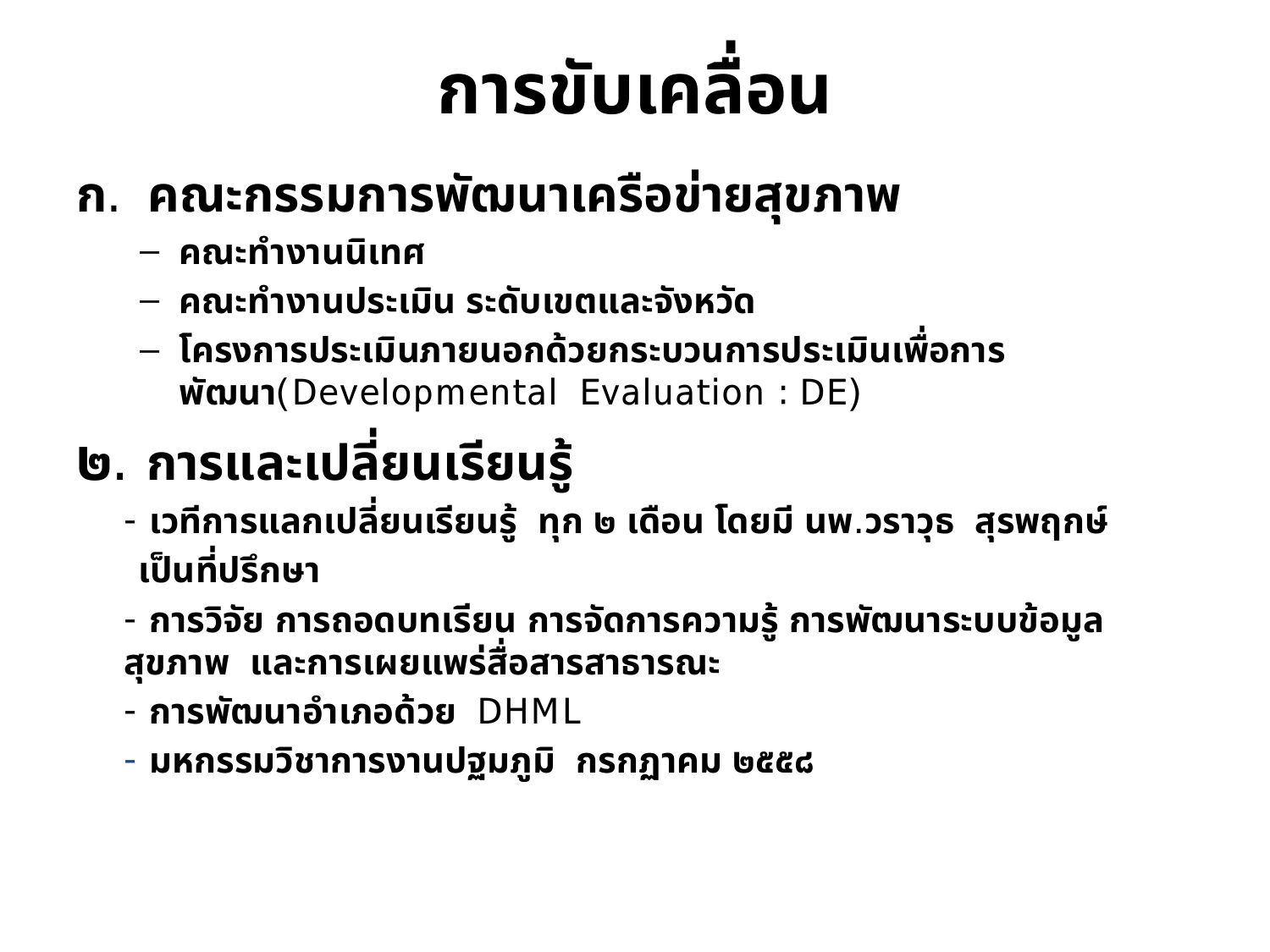

# การขับเคลื่อน
คณะกรรมการพัฒนาเครือข่ายสุขภาพ
คณะทำงานนิเทศ
คณะทำงานประเมิน ระดับเขตและจังหวัด
โครงการประเมินภายนอกด้วยกระบวนการประเมินเพื่อการพัฒนา(Developmental  Evaluation : DE)
๒. การและเปลี่ยนเรียนรู้
	- เวทีการแลกเปลี่ยนเรียนรู้  ทุก ๒ เดือน โดยมี นพ.วราวุธ  สุรพฤกษ์
      เป็นที่ปรึกษา
	- การวิจัย การถอดบทเรียน การจัดการความรู้ การพัฒนาระบบข้อมูลสุขภาพ  และการเผยแพร่สื่อสารสาธารณะ
	- การพัฒนาอำเภอด้วย  DHML
	- มหกรรมวิชาการงานปฐมภูมิ  กรกฏาคม ๒๕๕๘